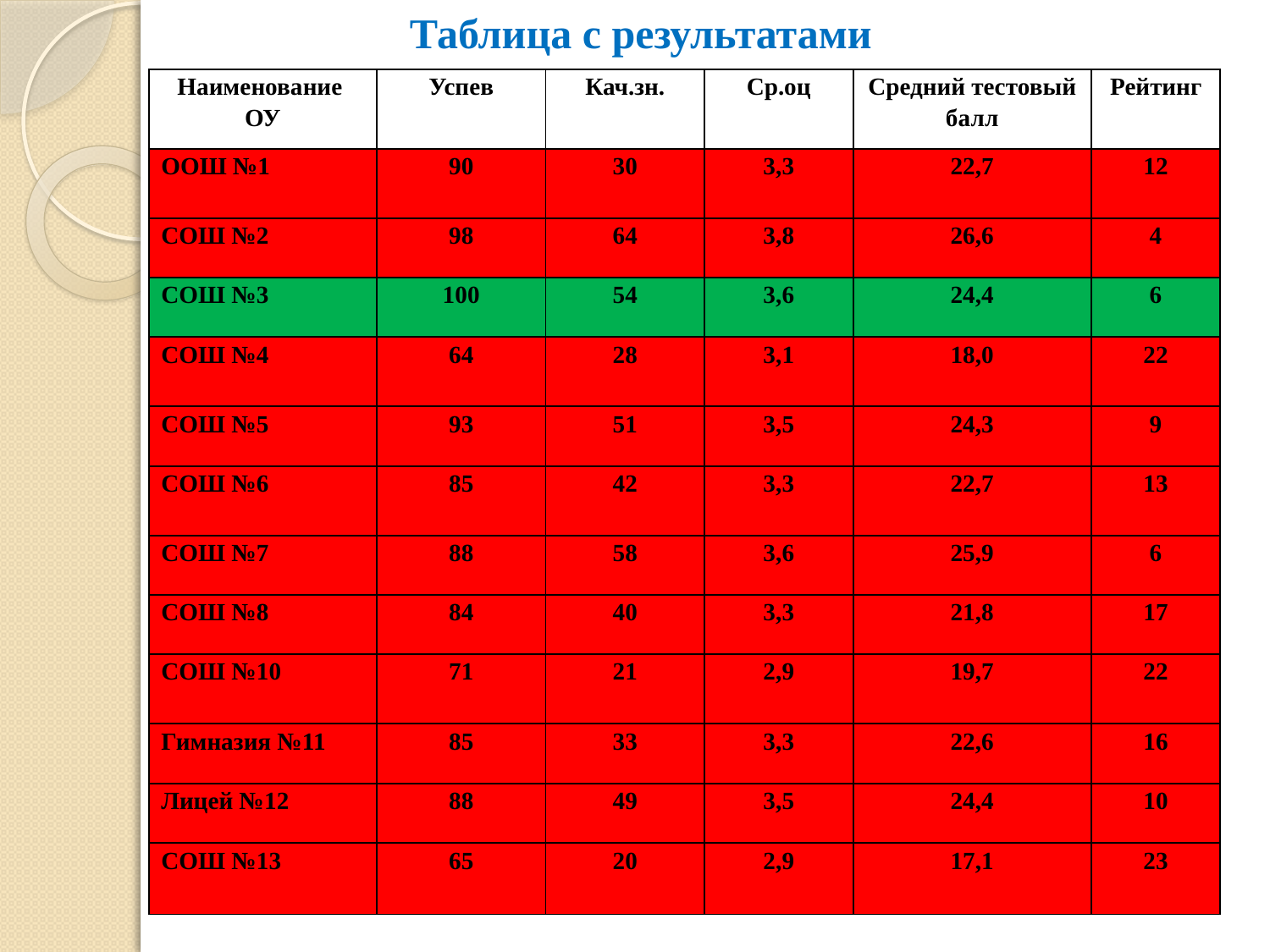

# Таблица с результатами
| Наименование ОУ | Успев | Кач.зн. | Ср.оц | Средний тестовый балл | Рейтинг |
| --- | --- | --- | --- | --- | --- |
| ООШ №1 | 90 | 30 | 3,3 | 22,7 | 12 |
| СОШ №2 | 98 | 64 | 3,8 | 26,6 | 4 |
| СОШ №3 | 100 | 54 | 3,6 | 24,4 | 6 |
| СОШ №4 | 64 | 28 | 3,1 | 18,0 | 22 |
| СОШ №5 | 93 | 51 | 3,5 | 24,3 | 9 |
| СОШ №6 | 85 | 42 | 3,3 | 22,7 | 13 |
| СОШ №7 | 88 | 58 | 3,6 | 25,9 | 6 |
| СОШ №8 | 84 | 40 | 3,3 | 21,8 | 17 |
| СОШ №10 | 71 | 21 | 2,9 | 19,7 | 22 |
| Гимназия №11 | 85 | 33 | 3,3 | 22,6 | 16 |
| Лицей №12 | 88 | 49 | 3,5 | 24,4 | 10 |
| СОШ №13 | 65 | 20 | 2,9 | 17,1 | 23 |